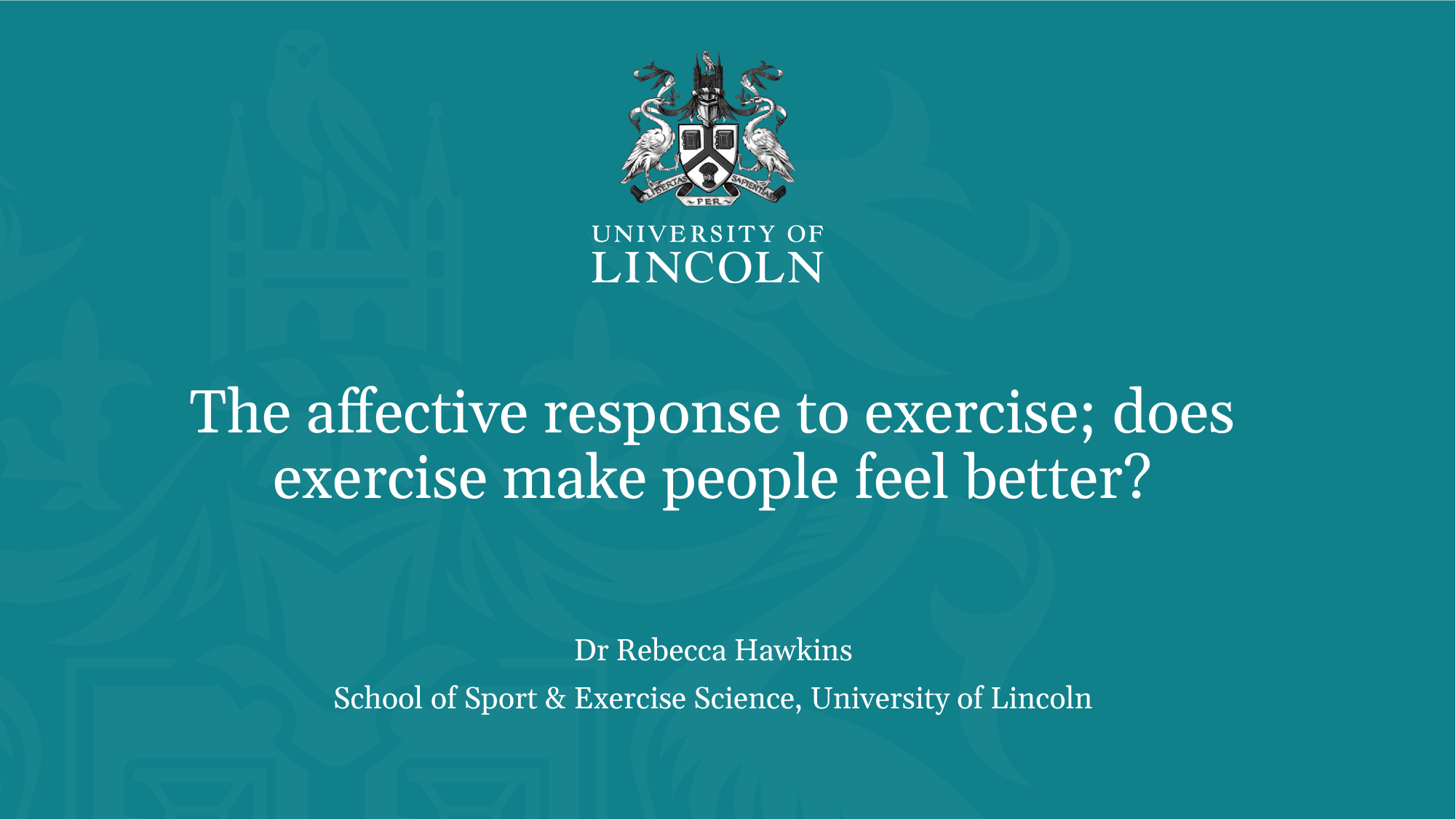

# The affective response to exercise; does exercise make people feel better?
Dr Rebecca Hawkins
School of Sport & Exercise Science, University of Lincoln